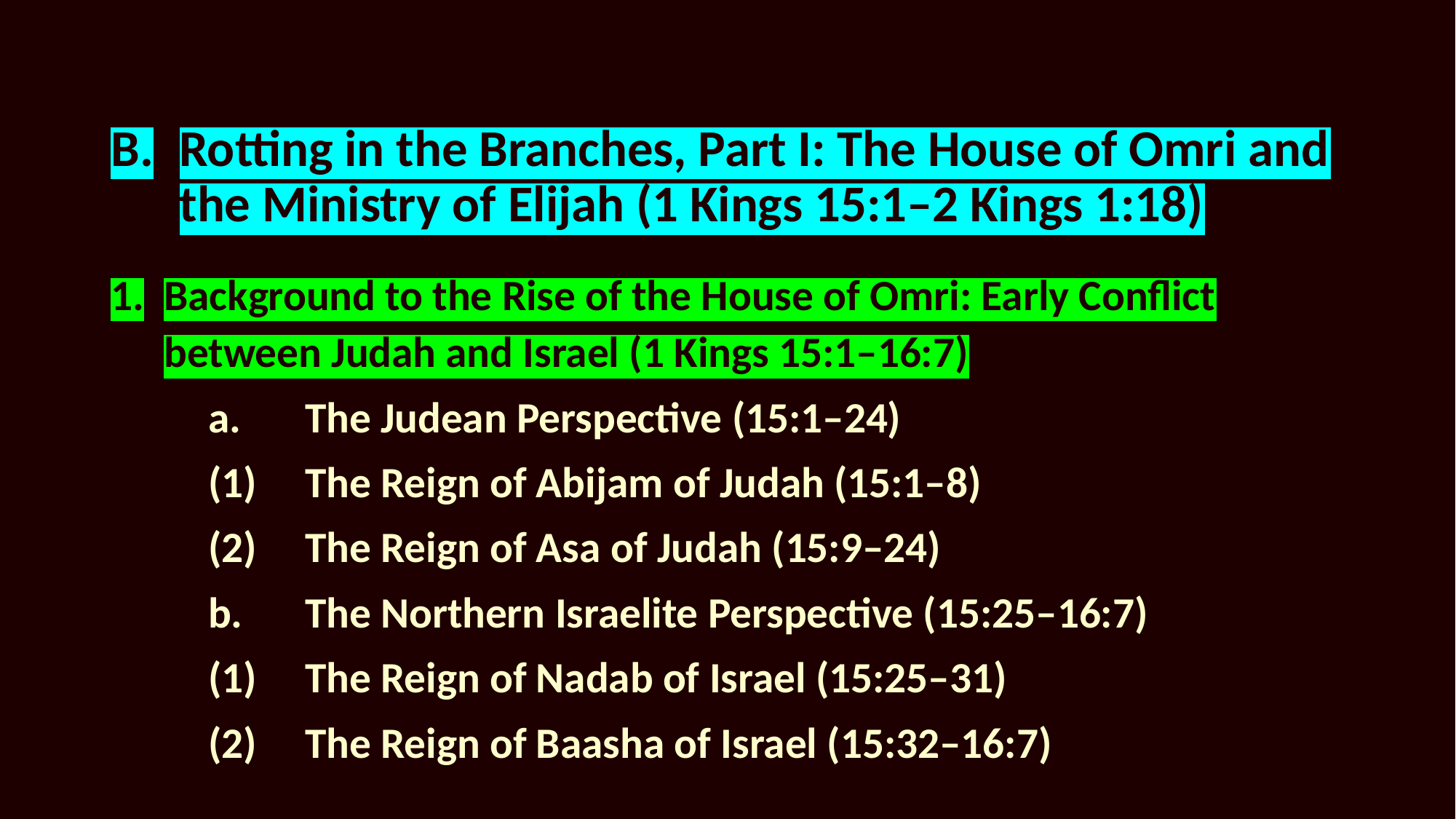

# B.	Rotting in the Branches, Part I: The House of Omri and the Ministry of Elijah (1 Kings 15:1–2 Kings 1:18)
1.	Background to the Rise of the House of Omri: Early Conflict between Judah and Israel (1 Kings 15:1–16:7)
	a.	The Judean Perspective (15:1–24)
			(1)	The Reign of Abijam of Judah (15:1–8)
			(2)	The Reign of Asa of Judah (15:9–24)
	b.	The Northern Israelite Perspective (15:25–16:7)
			(1)	The Reign of Nadab of Israel (15:25–31)
			(2)	The Reign of Baasha of Israel (15:32–16:7)